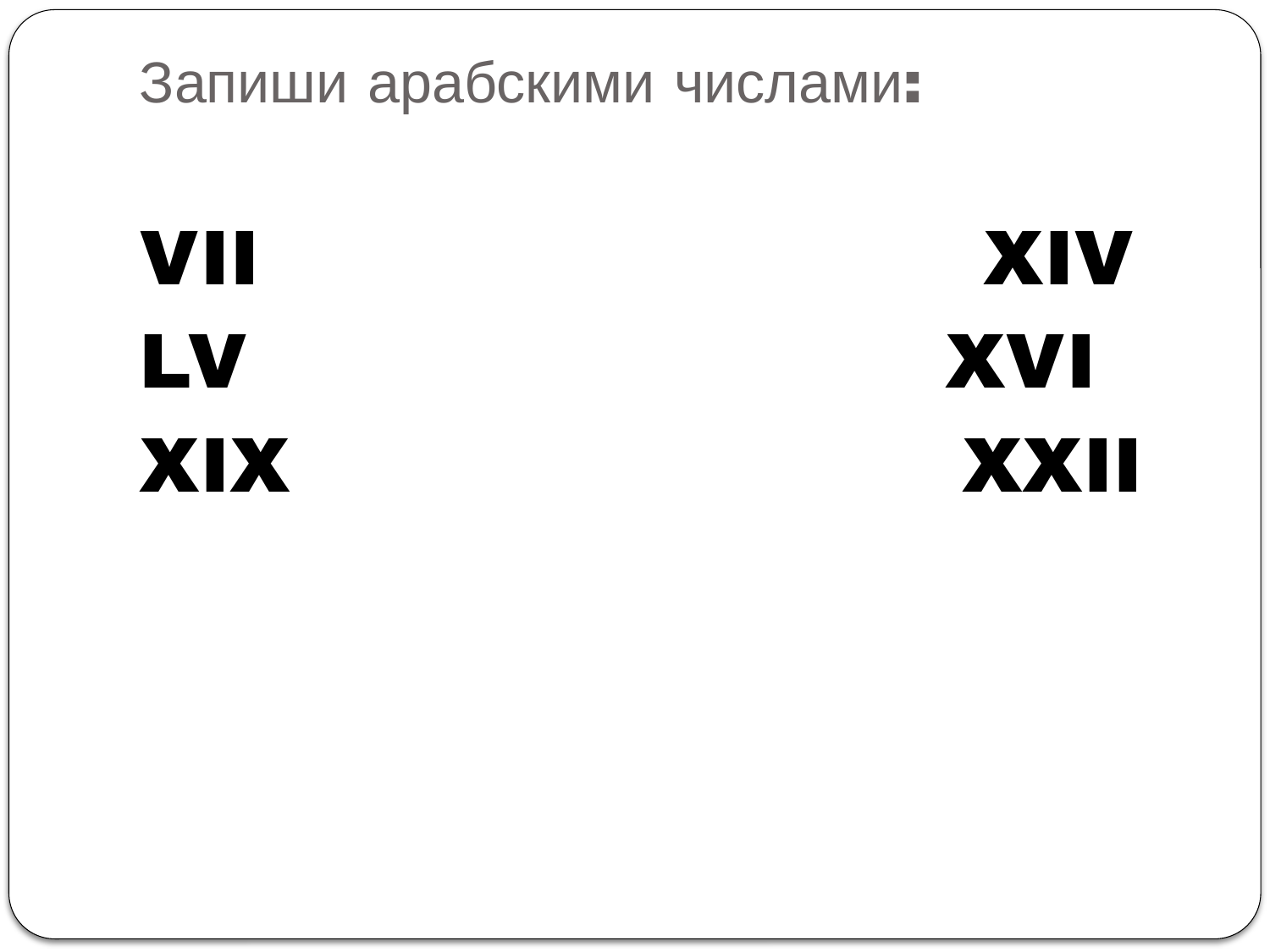

# Запиши арабскими числами:
VII                            XIV
LV                           XVI
XIX                          XXII